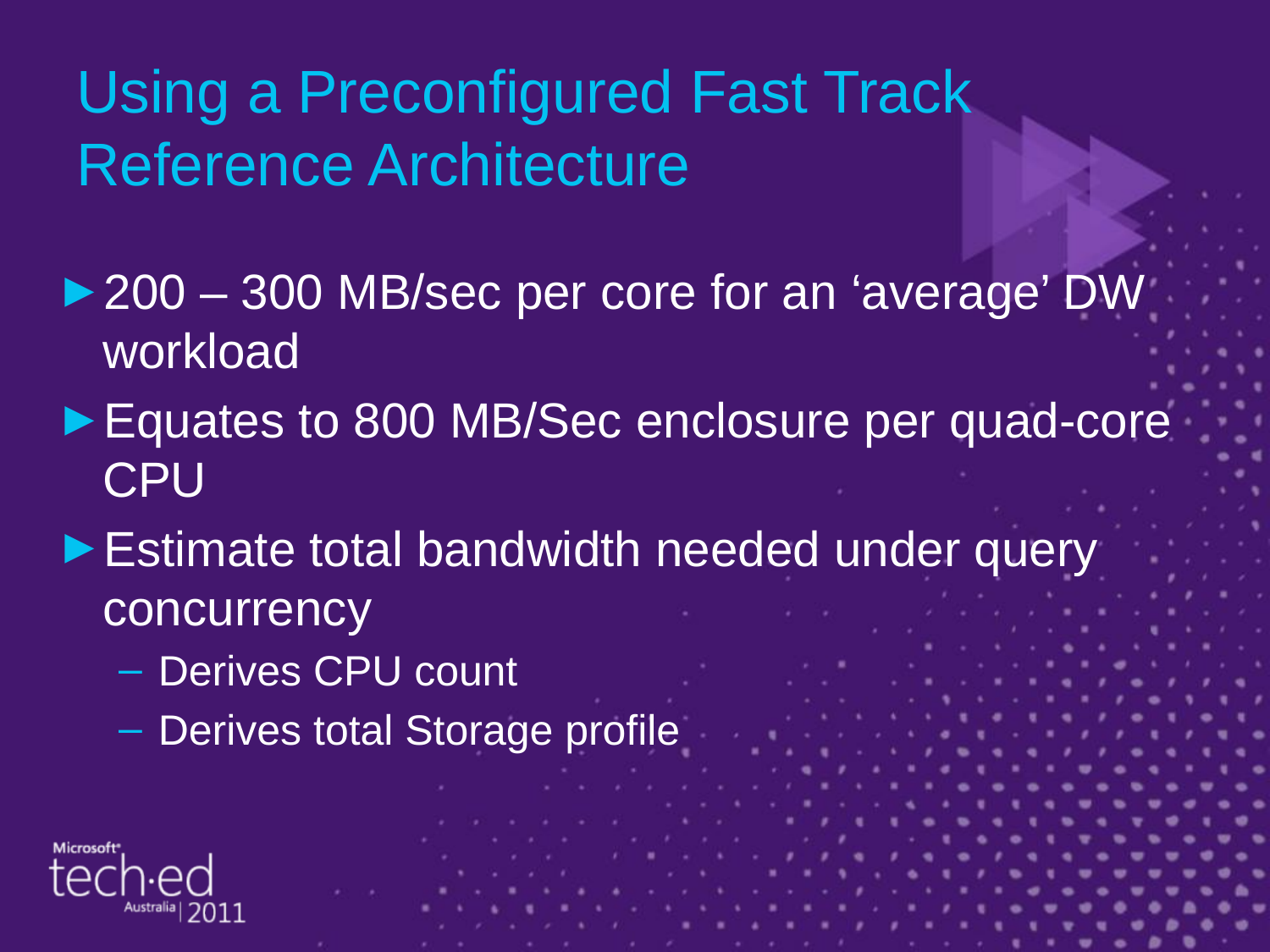

# Using a Preconfigured Fast Track Reference Architecture
200 – 300 MB/sec per core for an ‘average’ DW workload
Equates to 800 MB/Sec enclosure per quad-core CPU
Estimate total bandwidth needed under query concurrency
Derives CPU count
Derives total Storage profile